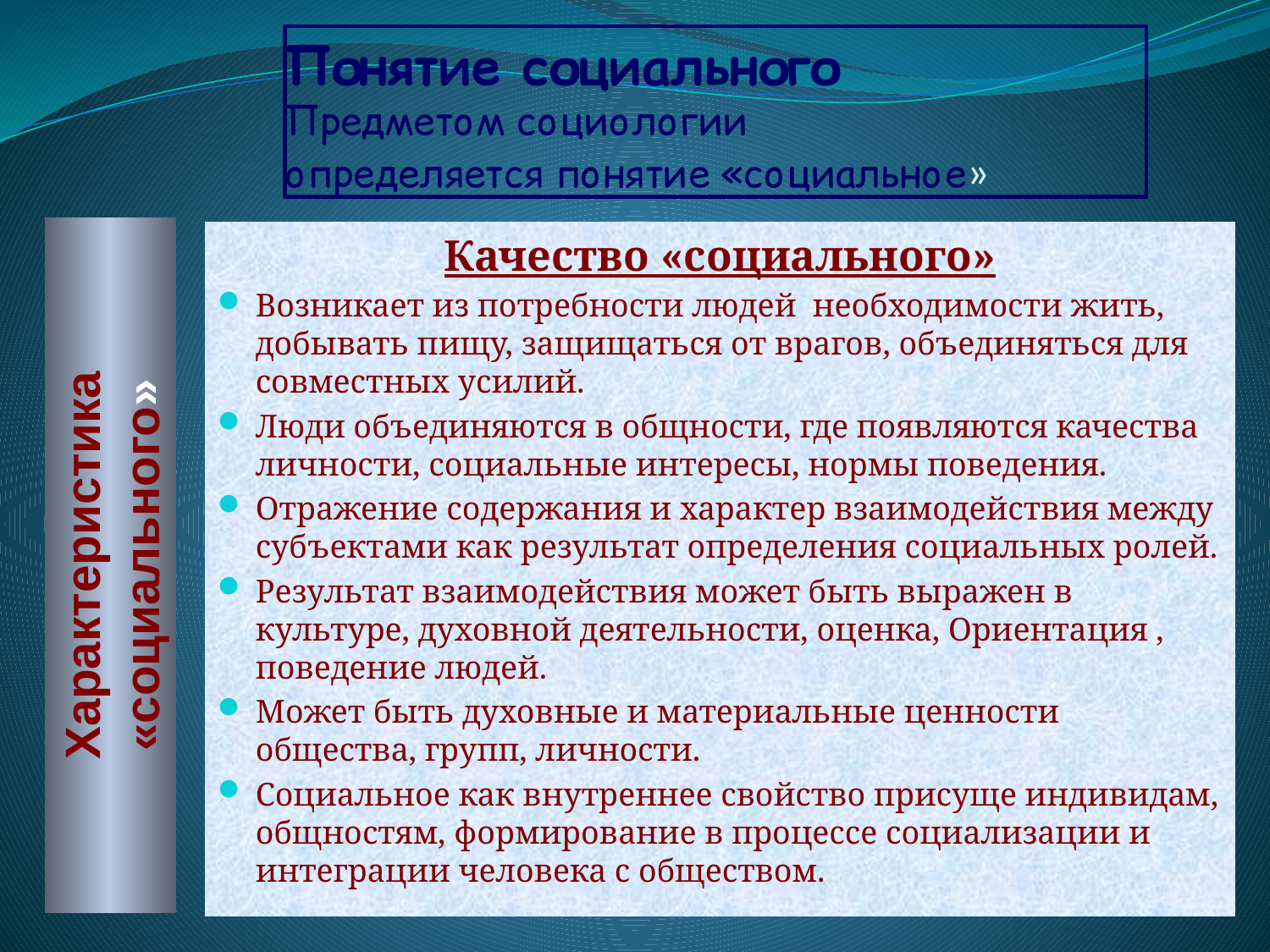

# Понятие социального Предметом социологии определяется понятие «социальное»
Качество «социального»
Возникает из потребности людей  необходимости жить, добывать пищу, защищаться от врагов, объединяться для совместных усилий.
Люди объединяются в общности, где появляются качества личности, социальные интересы, нормы поведения.
Отражение содержания и характер взаимодействия между субъектами как результат определения социальных ролей.
Результат взаимодействия может быть выражен в культуре, духовной деятельности, оценка, Ориентация , поведение людей.
Может быть духовные и материальные ценности общества, групп, личности.
Социальное как внутреннее свойство присуще индивидам, общностям, формирование в процессе социализации и интеграции человека с обществом.
Характеристика «социального»